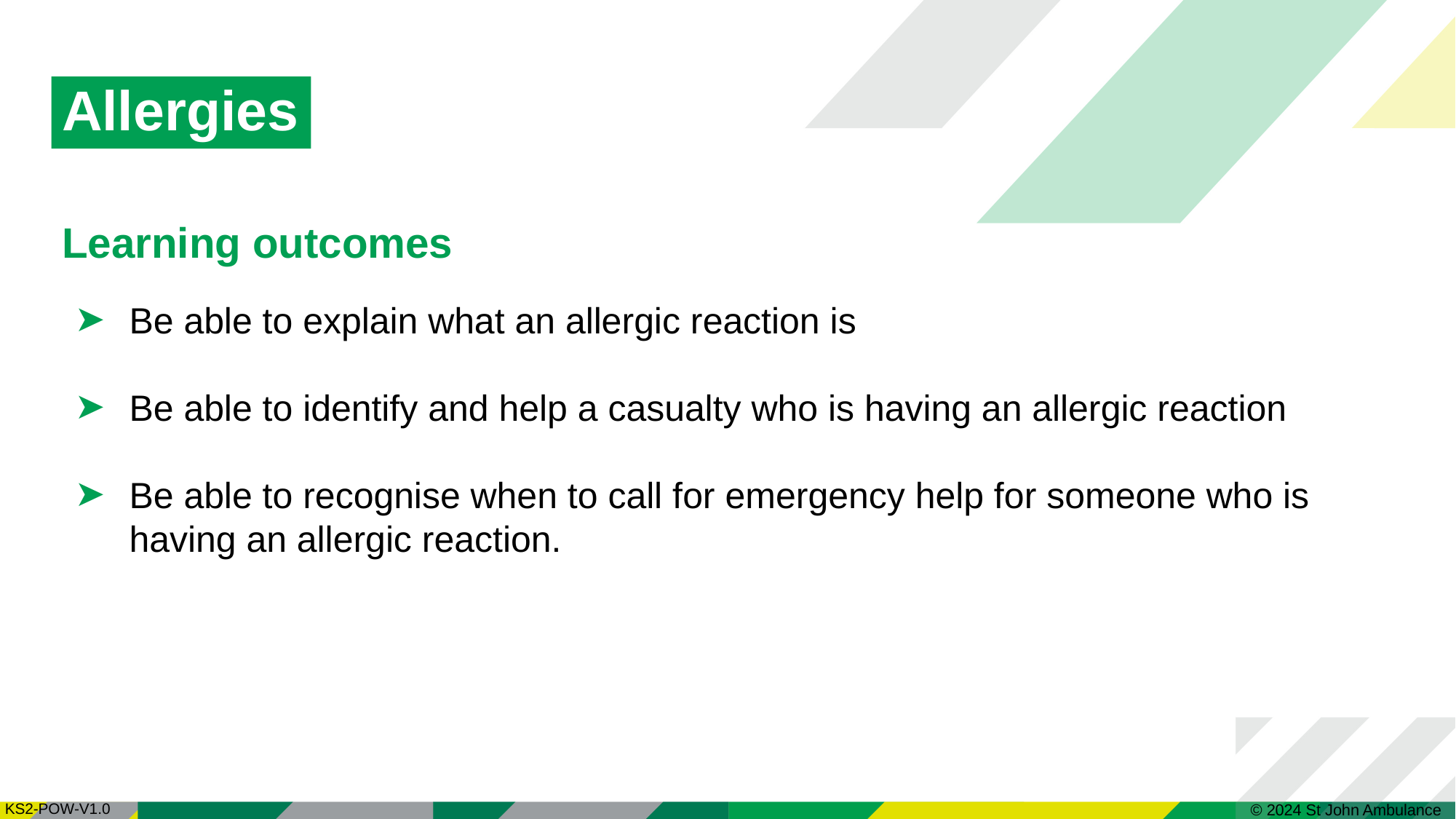

# Allergies

Learning outcomes
Be able to explain what an allergic reaction is

Be able to identify and help a casualty who is having an allergic reaction

Be able to recognise when to call for emergency help for someone who is having an allergic reaction.
© 2024 St John Ambulance
| KS2-POW-V1.0 |
| --- |